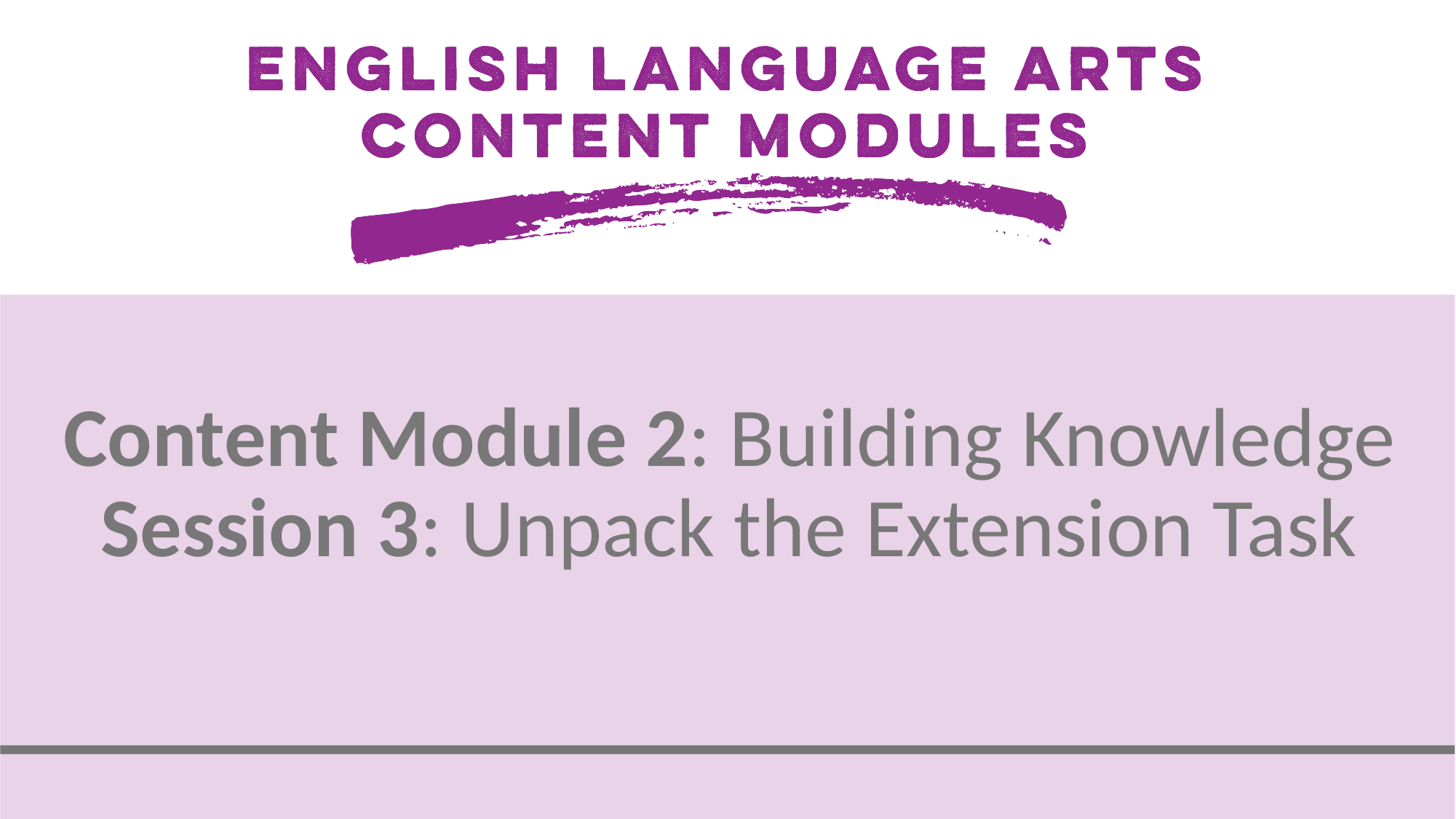

# Content Module 2: Building Knowledge Session 3: Unpack the Extension Task